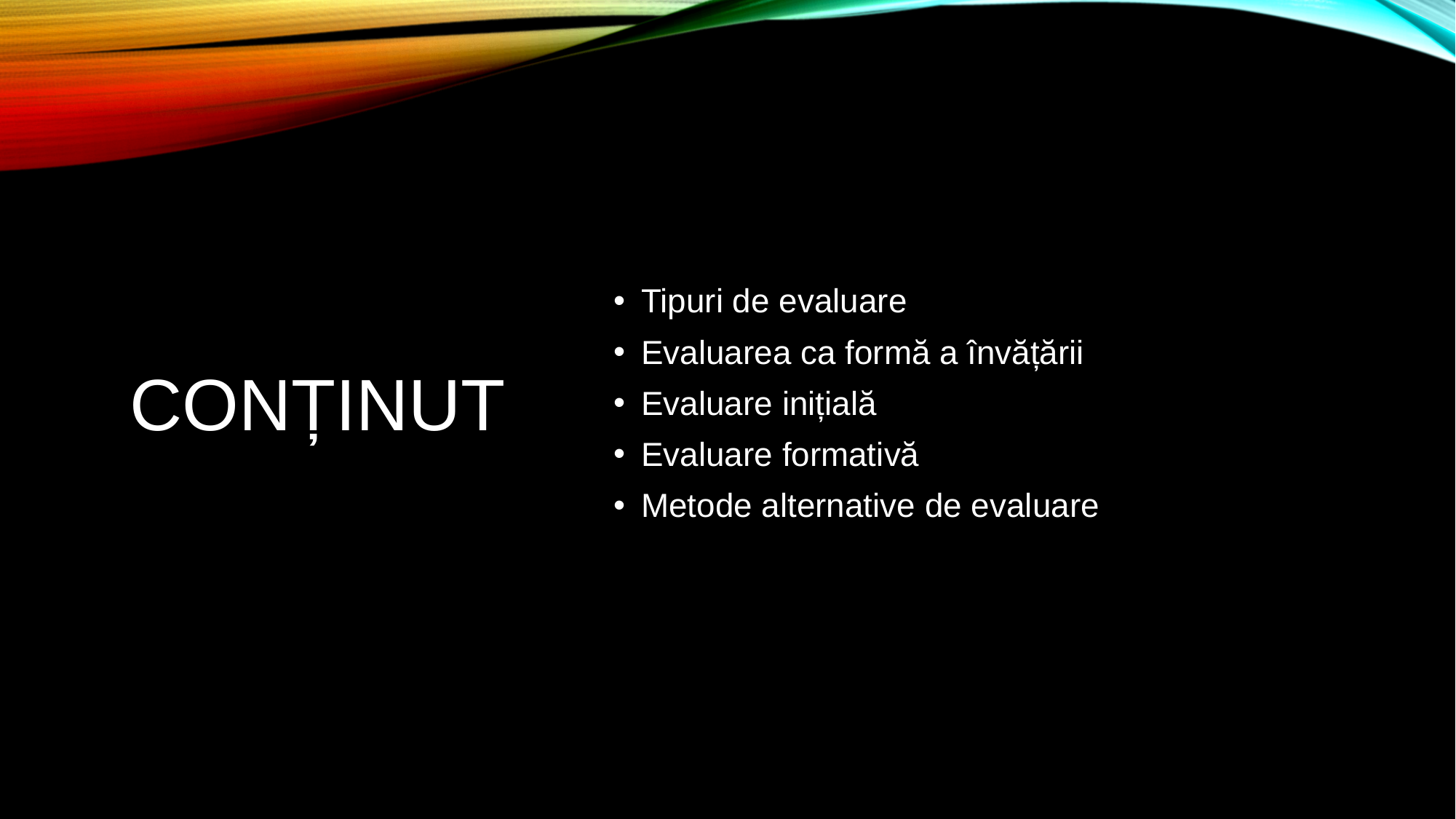

Tipuri de evaluare
Evaluarea ca formă a învățării
Evaluare inițială
Evaluare formativă
Metode alternative de evaluare
# Conținut